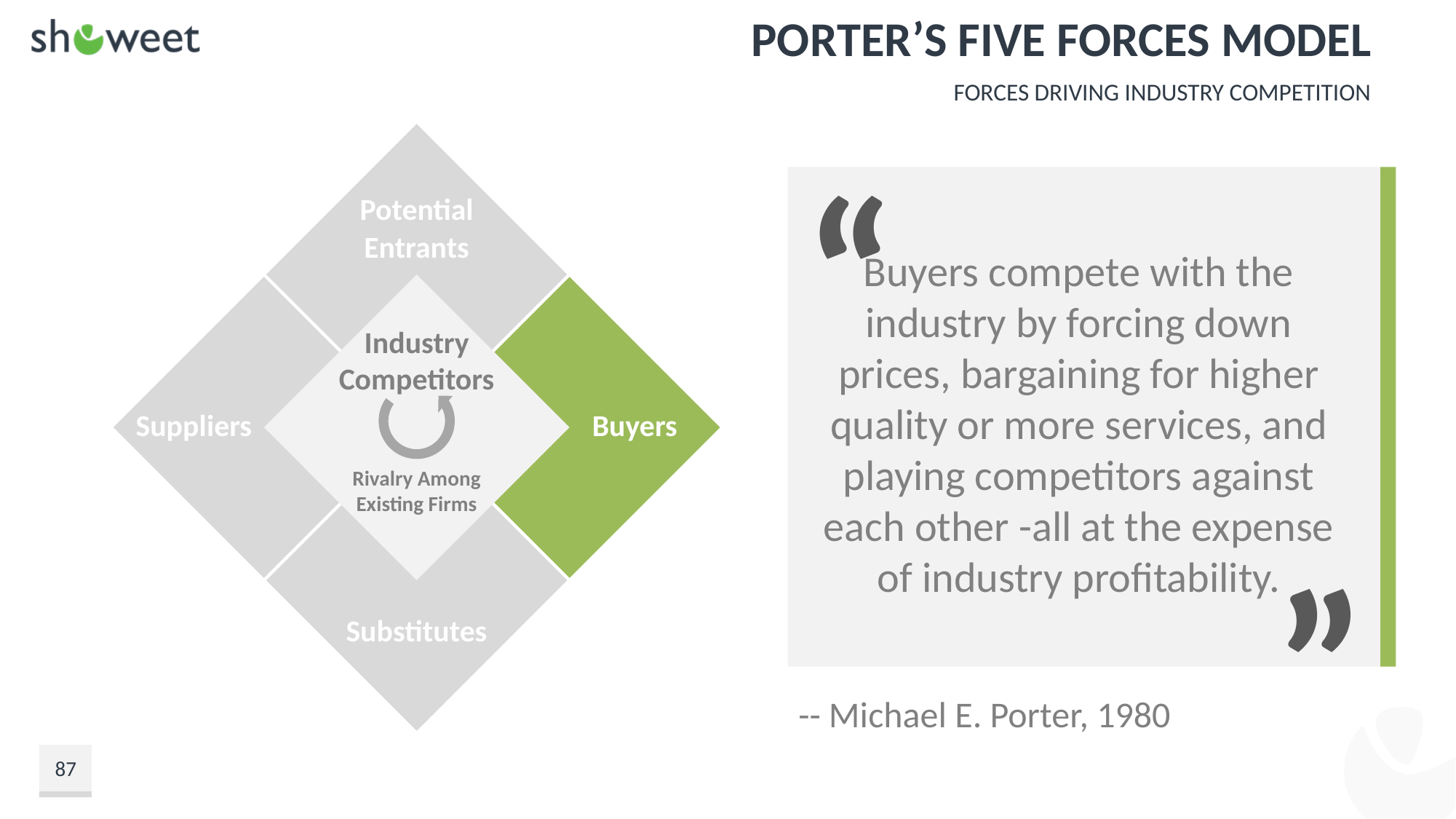

# Porter’s Five Forces Model
Forces Driving Industry Competition

Potential Entrants

Industry Competitors

Suppliers
Buyers

Rivalry Among Existing Firms
Substitutes
“
Buyers compete with the industry by forcing down prices, bargaining for higher quality or more services, and playing competitors against each other -all at the expense of industry profitability.

”
-- Michael E. Porter, 1980
87